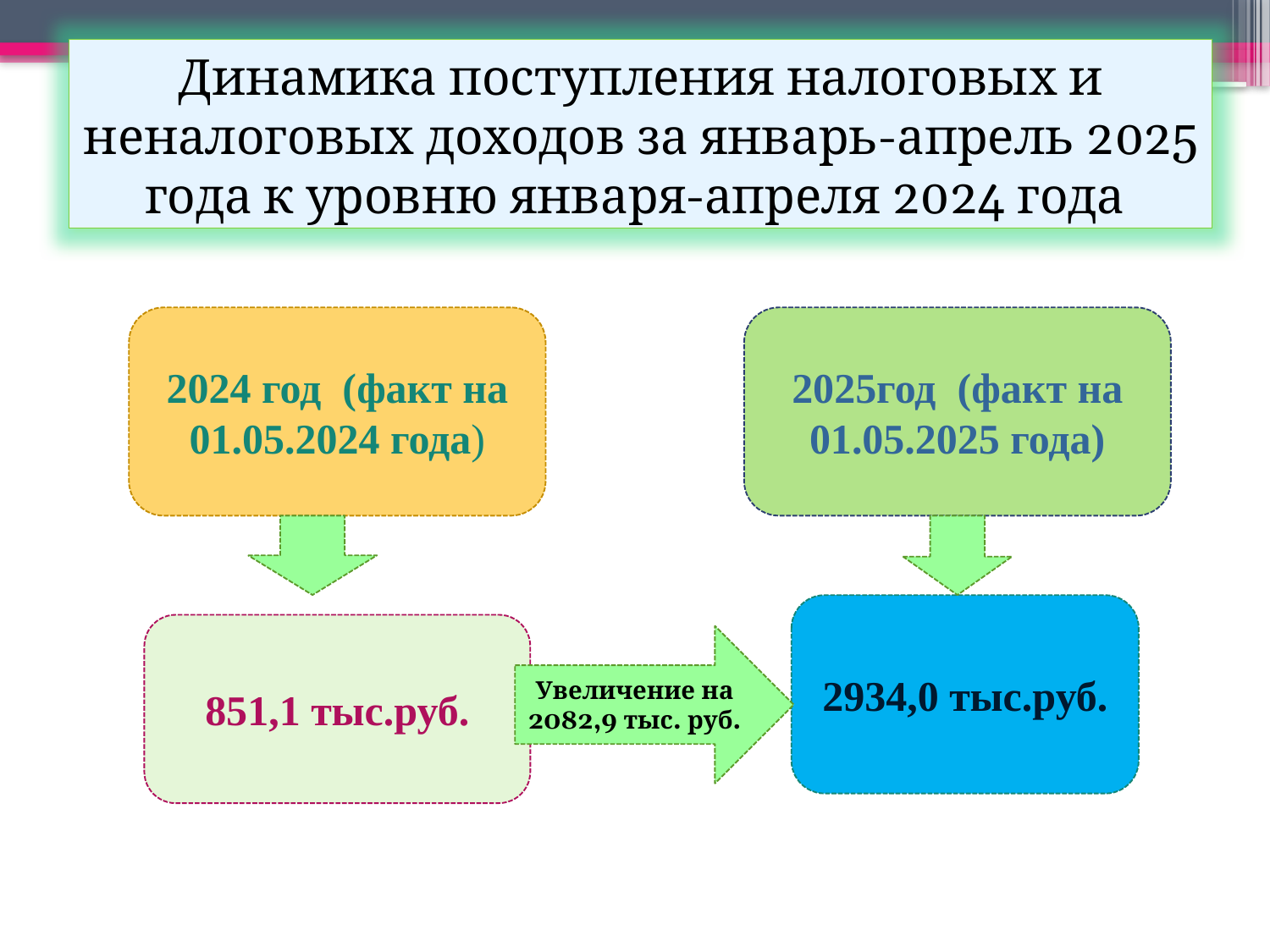

Динамика поступления налоговых и неналоговых доходов за январь-апрель 2025 года к уровню января-апреля 2024 года
2024 год  (факт на 01.05.2024 года)
2025год  (факт на 01.05.2025 года)

2934,0 тыс.руб.
851,1 тыс.руб.
Увеличение на 2082,9 тыс. руб.